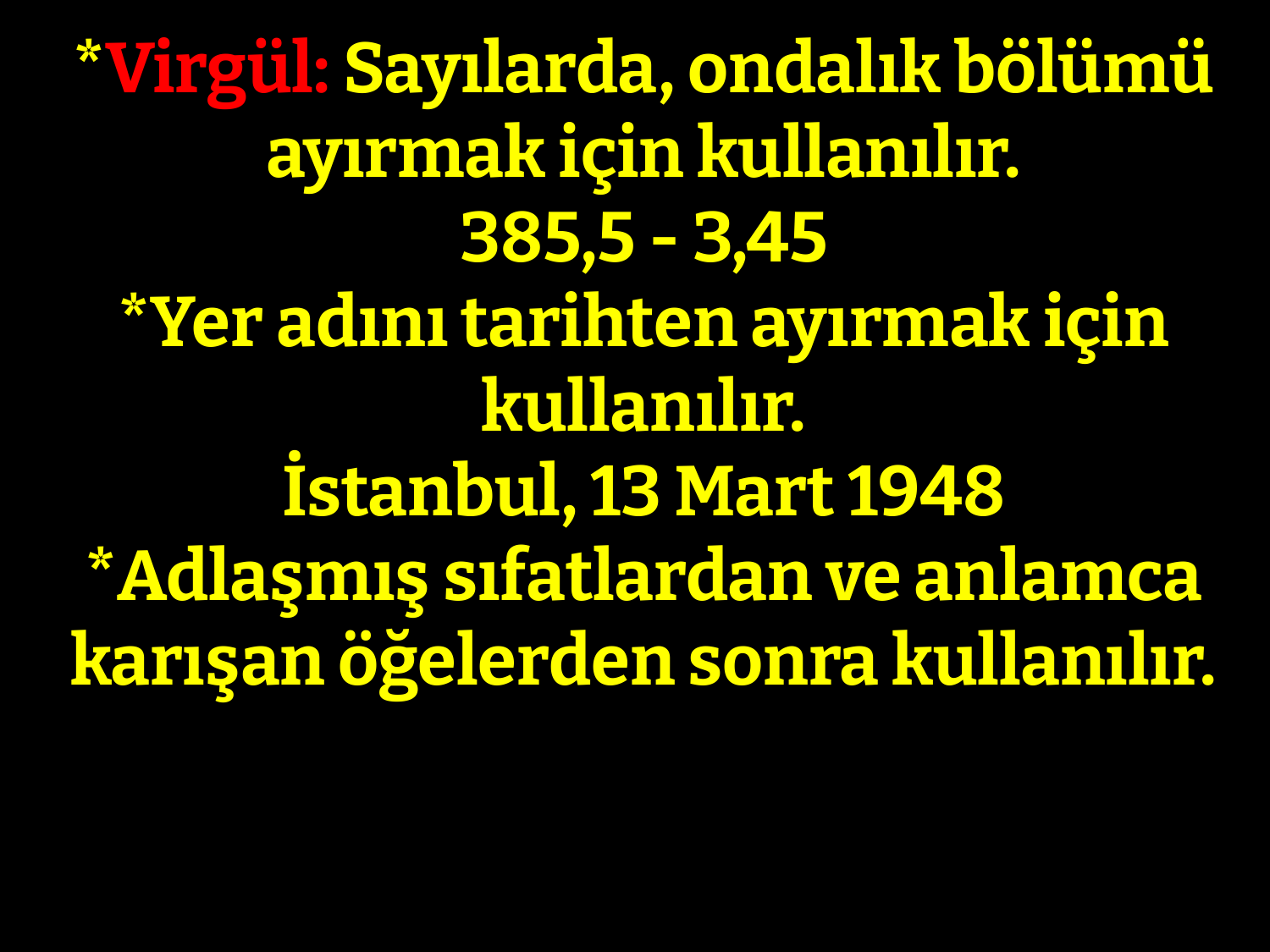

*Virgül: Sayılarda, ondalık bölümü ayırmak için kullanılır.
385,5 - 3,45
*Yer adını tarihten ayırmak için kullanılır.
İstanbul, 13 Mart 1948
*Adlaşmış sıfatlardan ve anlamca karışan öğelerden sonra kullanılır.
#